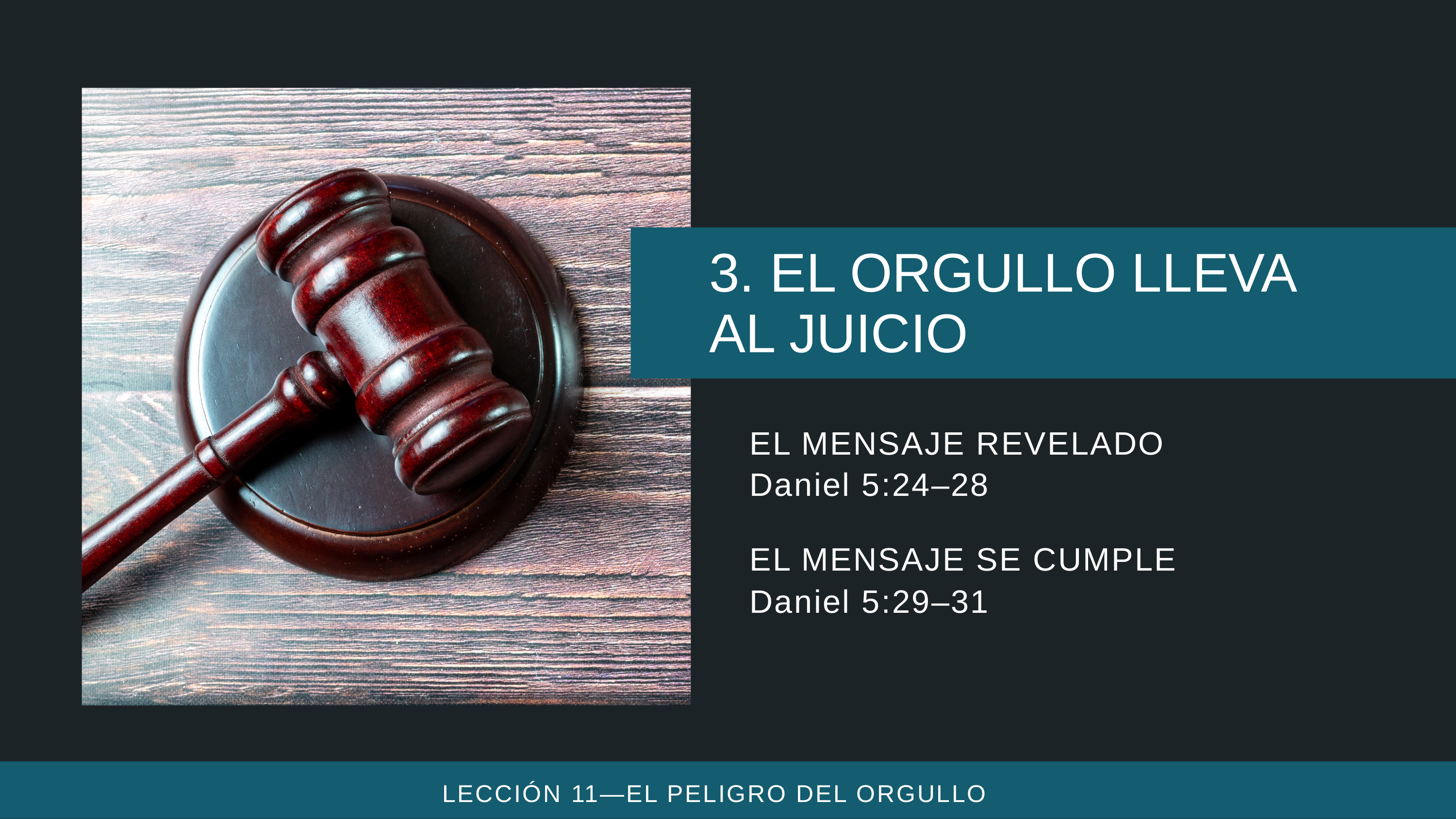

EL MENSAJE REVELADO
Daniel 5:24–28
EL MENSAJE SE CUMPLE
Daniel 5:29–31